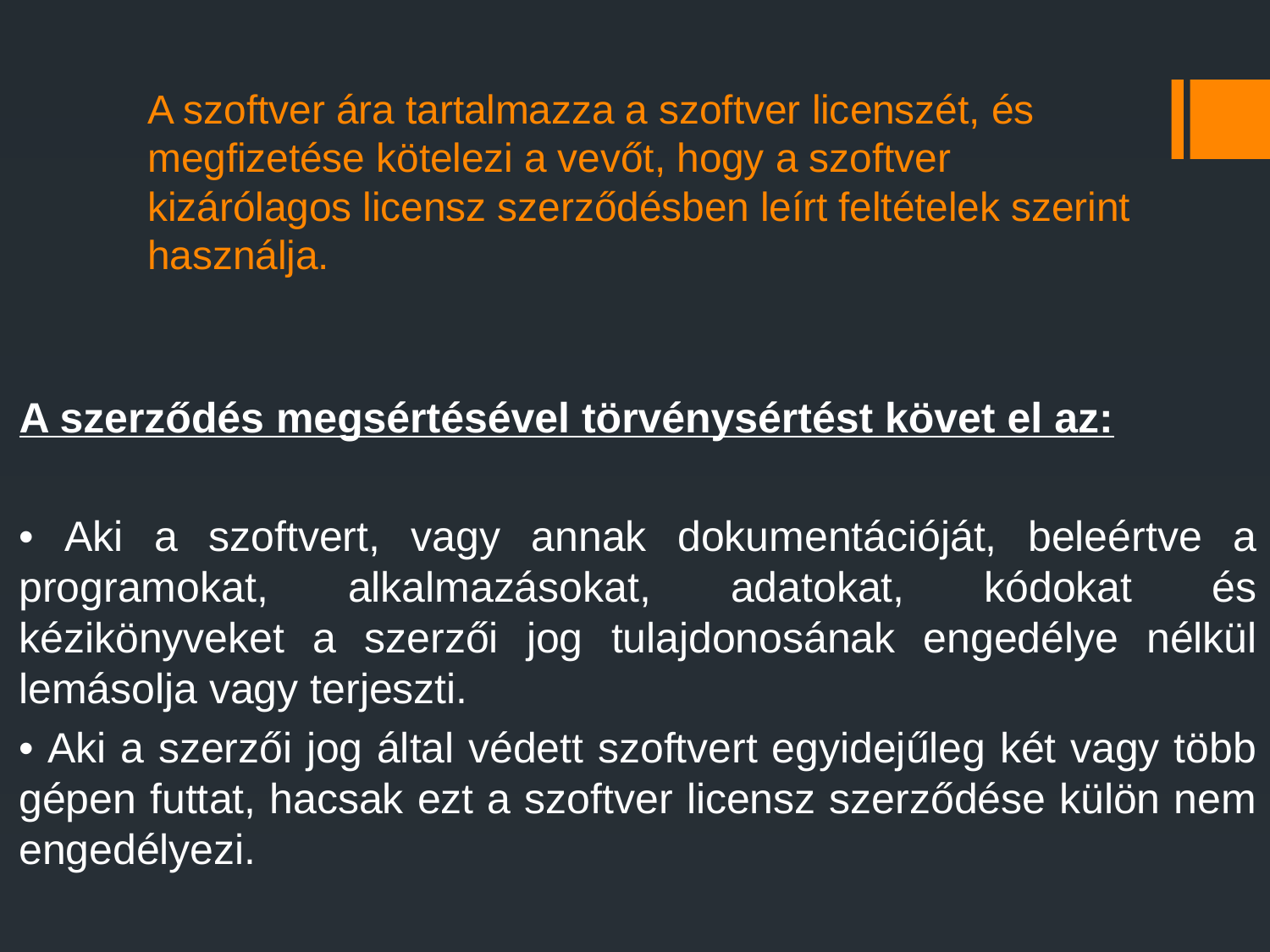

# A szoftver ára tartalmazza a szoftver licenszét, és megfizetése kötelezi a vevőt, hogy a szoftver kizárólagos licensz szerződésben leírt feltételek szerint használja.
A szerződés megsértésével törvénysértést követ el az:

• Aki a szoftvert, vagy annak dokumentációját, beleértve a programokat, alkalmazásokat, adatokat, kódokat és kézikönyveket a szerzői jog tulajdonosának engedélye nélkül lemásolja vagy terjeszti.
• Aki a szerzői jog által védett szoftvert egyidejűleg két vagy több gépen futtat, hacsak ezt a szoftver licensz szerződése külön nem engedélyezi.